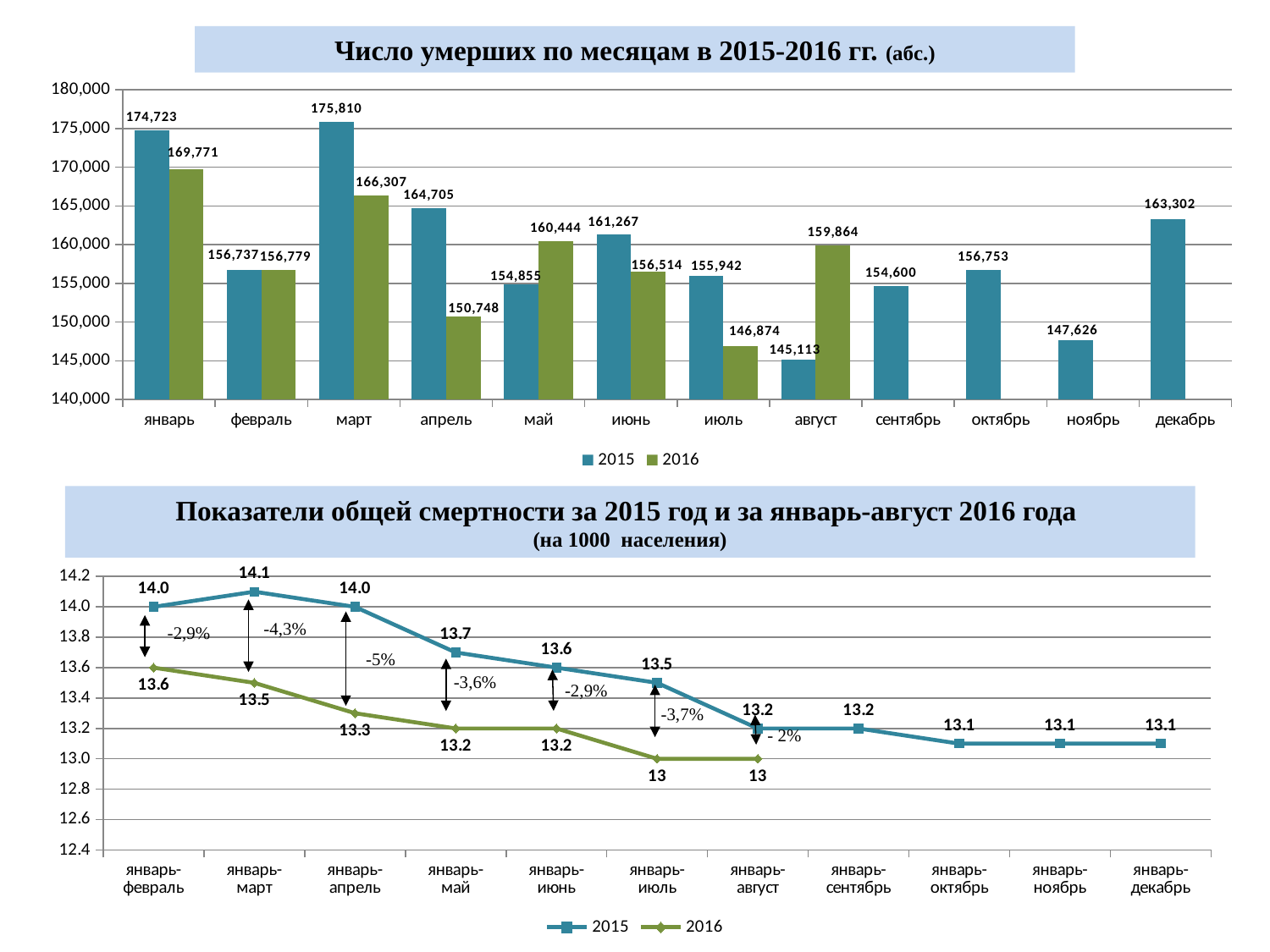

Число умерших по месяцам в 2015-2016 гг. (абс.)

### Chart

| Category | 2015 | 2016 |
|---|---|---|
| январь | 174723.0 | 169771.0 |
| февраль | 156737.0 | 156779.0 |
| март | 175810.0 | 166307.0 |
| апрель | 164705.0 | 150748.0 |
| май | 154855.0 | 160444.0 |
| июнь | 161267.0 | 156514.0 |
| июль | 155942.0 | 146874.0 |
| август | 145113.0 | 159864.0 |
| сентябрь | 154600.0 | None |
| октябрь | 156753.0 | None |
| ноябрь | 147626.0 | None |
| декабрь | 163302.0 | None |
Показатели общей смертности за 2015 год и за январь-август 2016 года
(на 1000  населения)

### Chart

| Category | 2015 | 2016 |
|---|---|---|
| январь-
февраль | 14.0 | 13.6 |
| январь-
март | 14.1 | 13.5 |
| январь-
апрель | 14.0 | 13.3 |
| январь-
май | 13.7 | 13.2 |
| январь-
июнь | 13.6 | 13.2 |
| январь-
июль | 13.5 | 13.0 |
| январь-
август | 13.2 | 13.0 |
| январь-
сентябрь | 13.2 | None |
| январь-
октябрь | 13.1 | None |
| январь-
ноябрь | 13.1 | None |
| январь-
декабрь | 13.1 | None |
-4,3%
-2,9%
-5%
-3,6%
-2,9%
-3,7%
- 2%